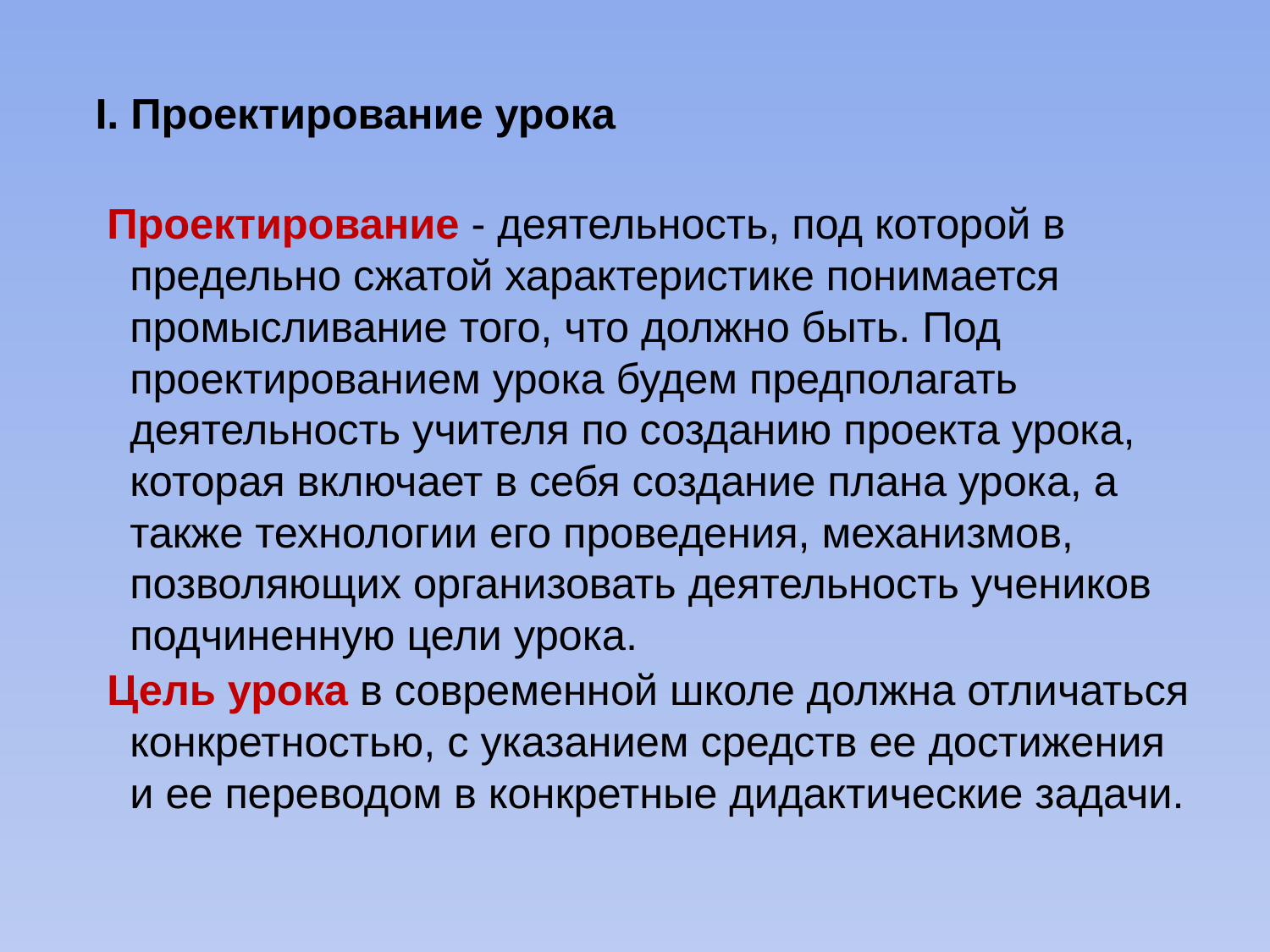

I. Проектирование урока

 Проектирование - деятельность, под которой в предельно сжатой характеристике понимается промысливание того, что должно быть. Под проектированием урока будем предполагать деятельность учителя по созданию проекта урока, которая включает в себя создание плана урока, а также технологии его проведения, механизмов, позволяющих организовать деятельность учеников подчиненную цели урока.
 Цель урока в современной школе должна отличаться конкретностью, с указанием средств ее достижения и ее переводом в конкретные дидактические задачи.